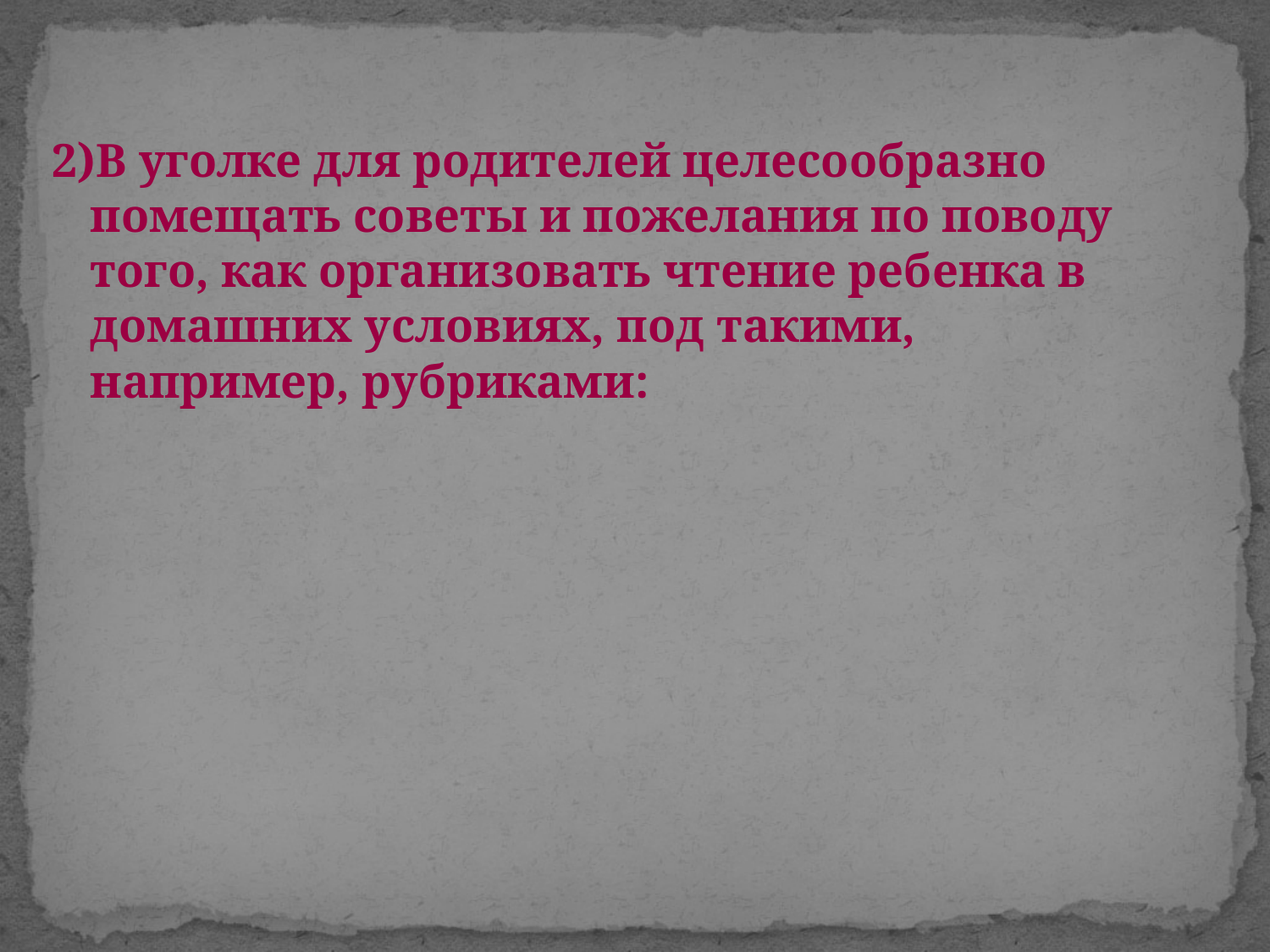

2)В уголке для родителей целесообразно помещать советы и пожелания по поводу того, как организовать чтение ребенка в домашних условиях, под такими, например, рубриками: